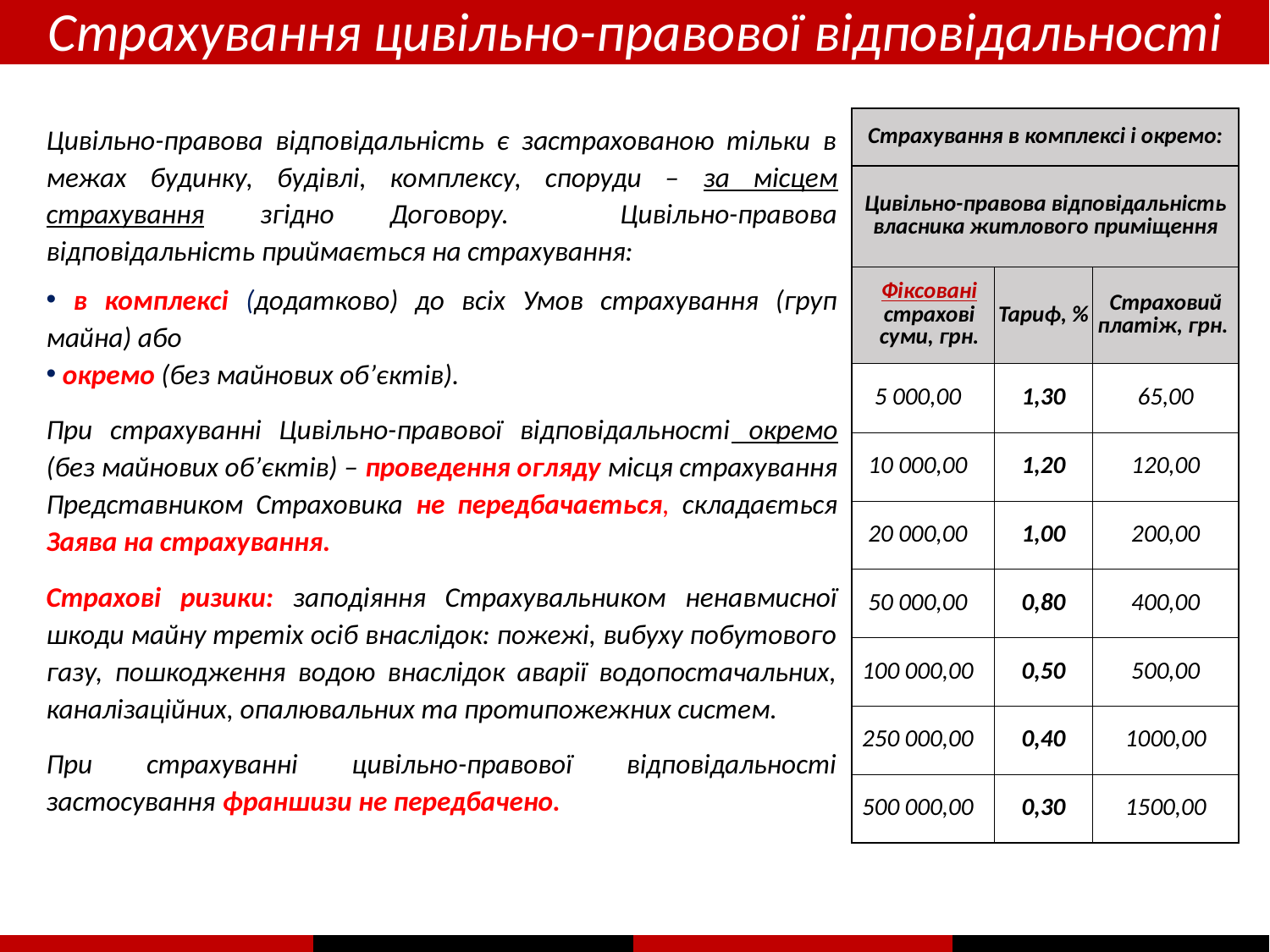

Страхування цивільно-правової відповідальності
Цивільно-правова відповідальність є застрахованою тільки в межах будинку, будівлі, комплексу, споруди – за місцем страхування згідно Договору.  Цивільно-правова відповідальність приймається на страхування:

 в комплексі (додатково) до всіх Умов страхування (груп майна) або
 окремо (без майнових об’єктів).

При страхуванні Цивільно-правової відповідальності окремо (без майнових об’єктів) – проведення огляду місця страхування Представником Страховика не передбачається, складається Заява на страхування.

Страхові ризики: заподіяння Страхувальником ненавмисної шкоди майну третіх осіб внаслідок: пожежі, вибуху побутового газу, пошкодження водою внаслідок аварії водопостачальних, каналізаційних, опалювальних та протипожежних систем.

При страхуванні цивільно-правової відповідальності застосування франшизи не передбачено.

| Страхування в комплексі і окремо: |  |  |
| --- | --- | --- |
| Цивільно-правова відповідальність власника житлового приміщення |  |  |
| Фіксовані страхові суми, грн. | Тариф, % | Страховий платіж, грн. |
| 5 000,00 | 1,30 | 65,00 |
| 10 000,00 | 1,20 | 120,00 |
| 20 000,00 | 1,00 | 200,00 |
| 50 000,00 | 0,80 | 400,00 |
| 100 000,00 | 0,50 | 500,00 |
| 250 000,00 | 0,40 | 1000,00 |
| 500 000,00 | 0,30 | 1500,00 |